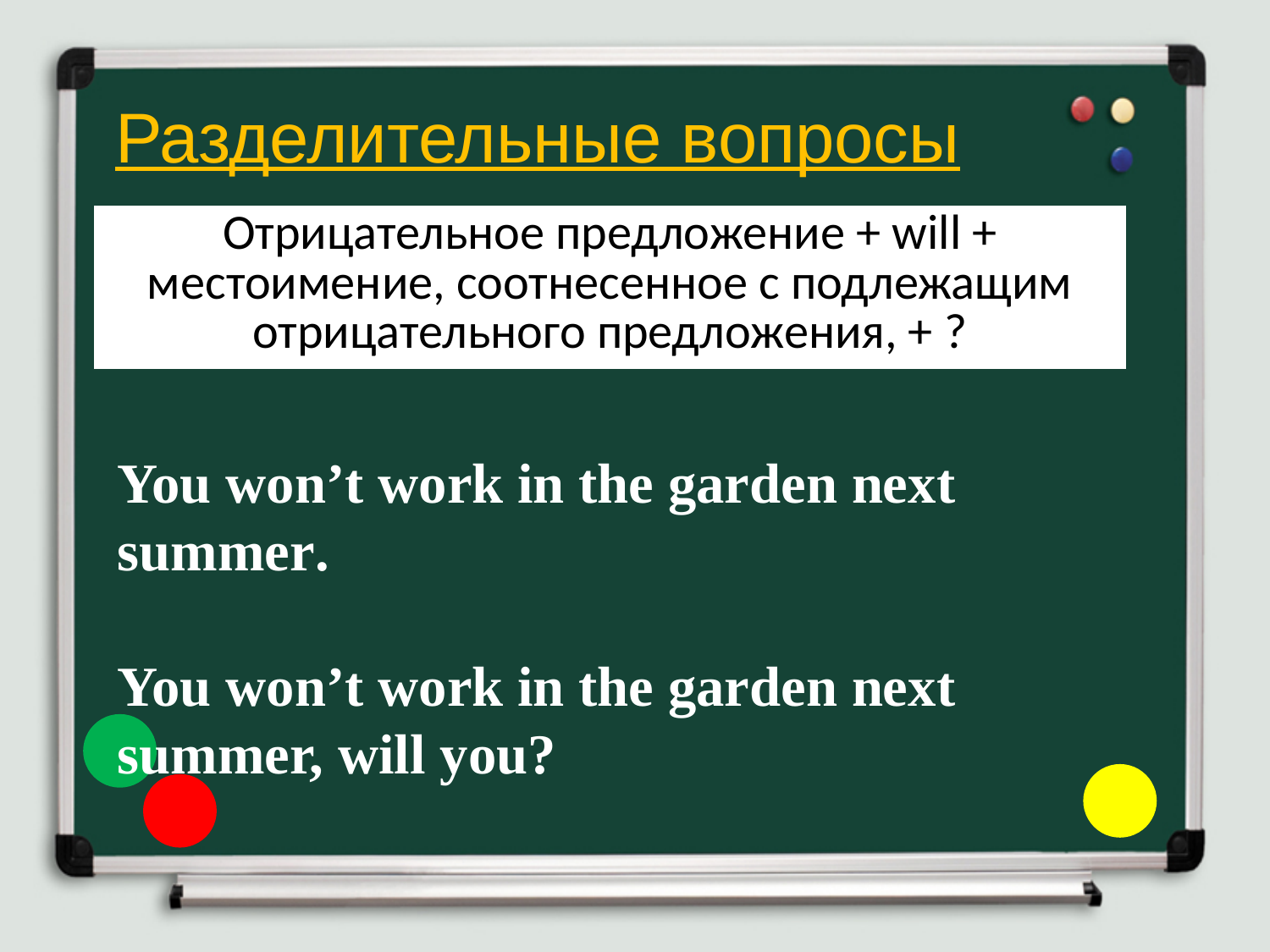

#
	Разделительные вопросы

| Отрицательное предложение + will + местоимение, соотнесенное с подлежащим отрицательного предложения, + ? |
| --- |
You won’t work in the garden next summer.

You won’t work in the garden next summer, will you?